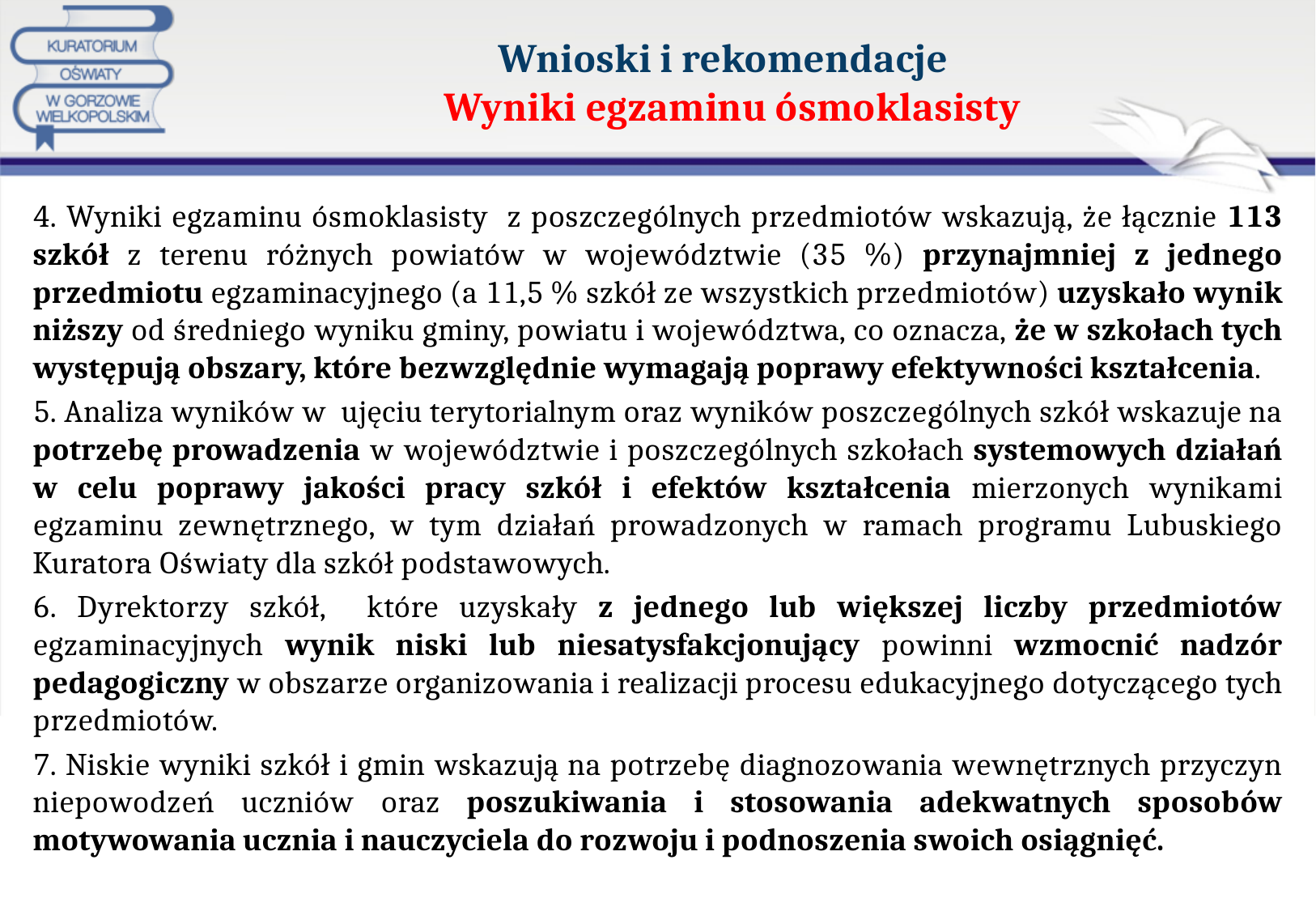

# Wnioski i rekomendacje Wyniki egzaminu ósmoklasisty
4. Wyniki egzaminu ósmoklasisty  z poszczególnych przedmiotów wskazują, że łącznie 113 szkół z terenu różnych powiatów w województwie (35 %) przynajmniej z jednego przedmiotu egzaminacyjnego (a 11,5 % szkół ze wszystkich przedmiotów) uzyskało wynik niższy od średniego wyniku gminy, powiatu i województwa, co oznacza, że w szkołach tych występują obszary, które bezwzględnie wymagają poprawy efektywności kształcenia.
5. Analiza wyników w  ujęciu terytorialnym oraz wyników poszczególnych szkół wskazuje na potrzebę prowadzenia w województwie i poszczególnych szkołach systemowych działań w celu poprawy jakości pracy szkół i efektów kształcenia mierzonych wynikami egzaminu zewnętrznego, w tym działań prowadzonych w ramach programu Lubuskiego Kuratora Oświaty dla szkół podstawowych.
6. Dyrektorzy szkół,  które uzyskały z jednego lub większej liczby przedmiotów egzaminacyjnych wynik niski lub niesatysfakcjonujący powinni wzmocnić nadzór pedagogiczny w obszarze organizowania i realizacji procesu edukacyjnego dotyczącego tych przedmiotów.
7. Niskie wyniki szkół i gmin wskazują na potrzebę diagnozowania wewnętrznych przyczyn niepowodzeń uczniów oraz poszukiwania i stosowania adekwatnych sposobów motywowania ucznia i nauczyciela do rozwoju i podnoszenia swoich osiągnięć.